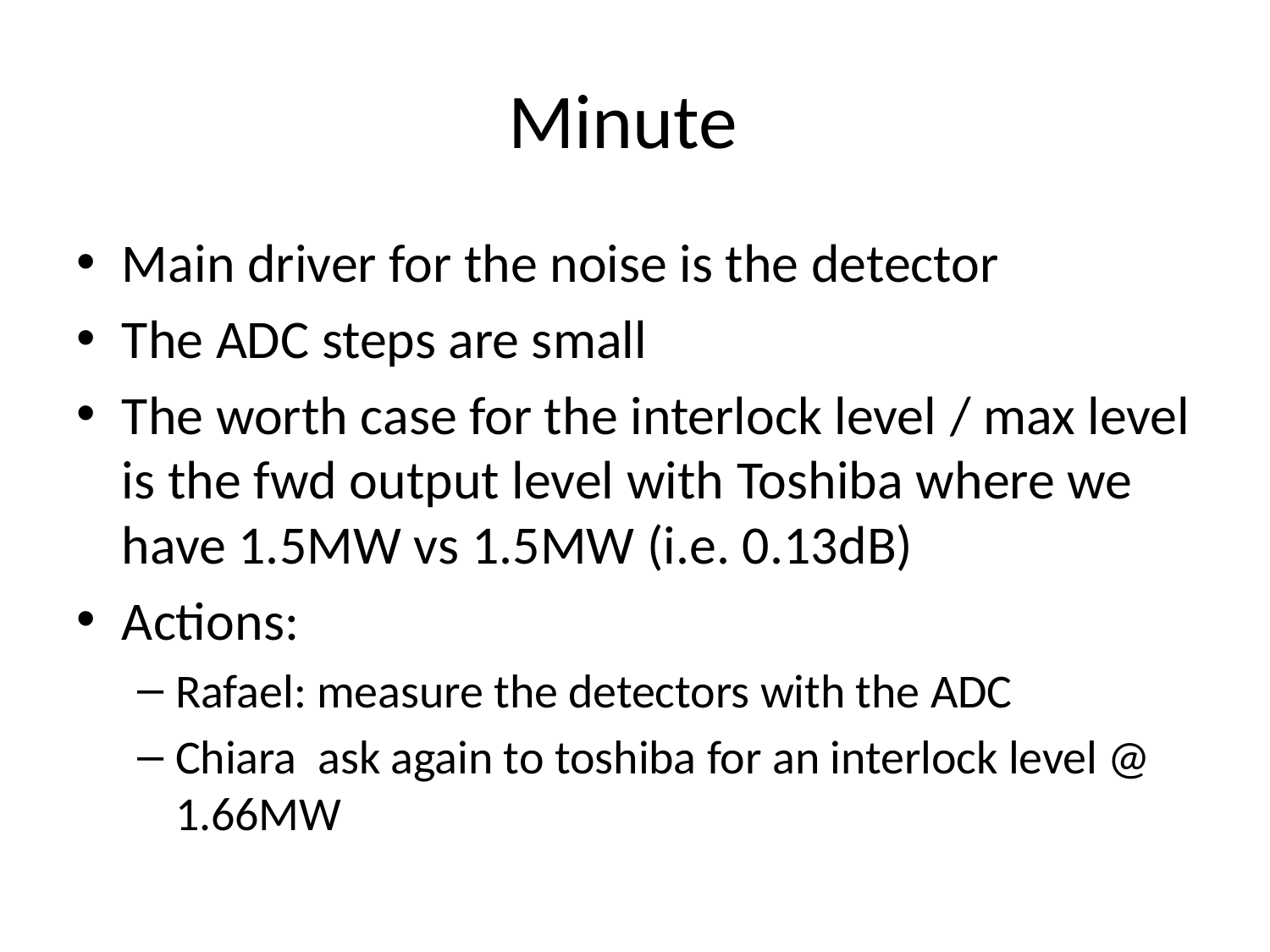

# Minute
Main driver for the noise is the detector
The ADC steps are small
The worth case for the interlock level / max level is the fwd output level with Toshiba where we have 1.5MW vs 1.5MW (i.e. 0.13dB)
Actions:
Rafael: measure the detectors with the ADC
Chiara  ask again to toshiba for an interlock level @ 1.66MW